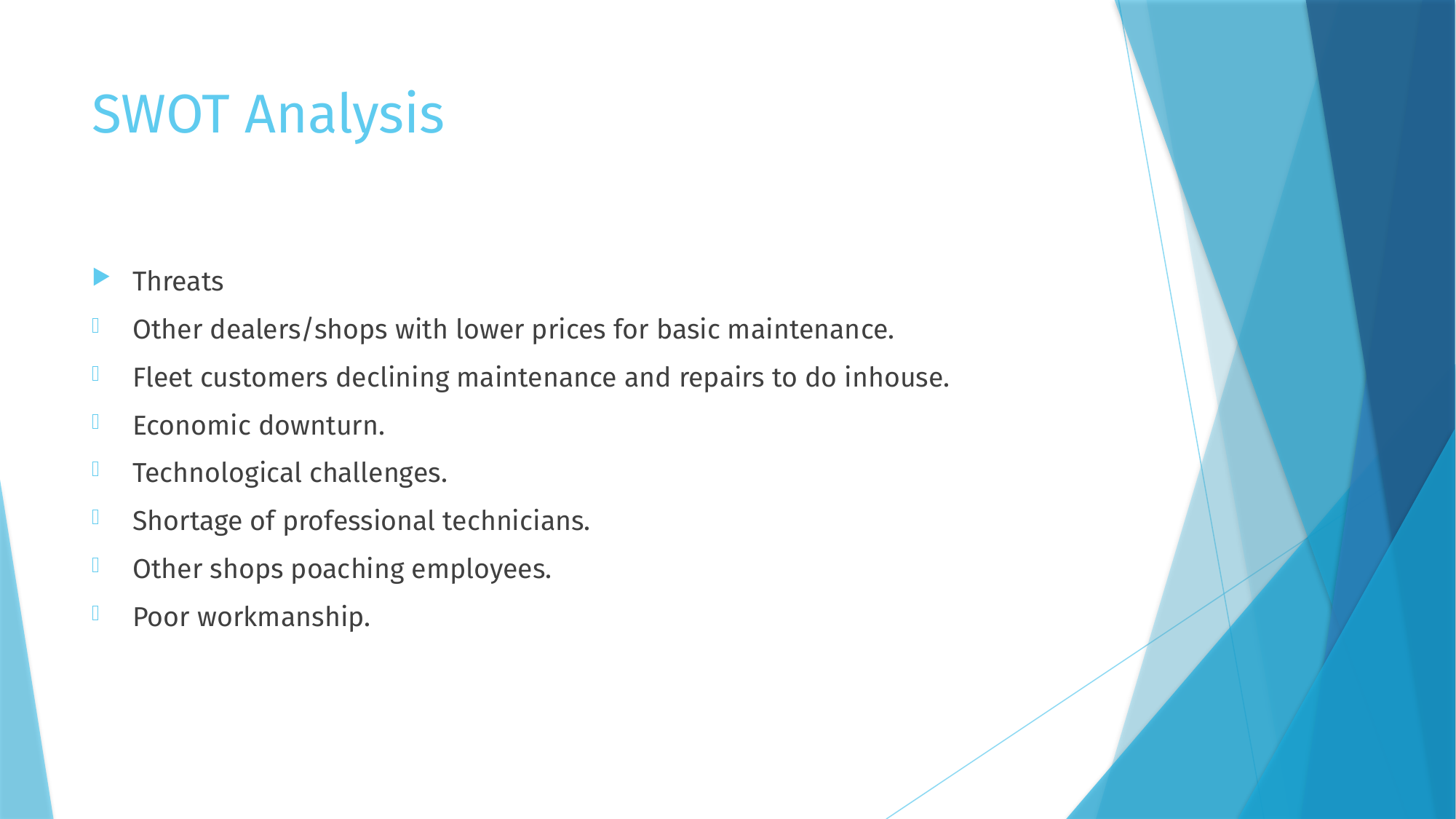

# SWOT Analysis
Threats
Other dealers/shops with lower prices for basic maintenance.
Fleet customers declining maintenance and repairs to do inhouse.
Economic downturn.
Technological challenges.
Shortage of professional technicians.
Other shops poaching employees.
Poor workmanship.